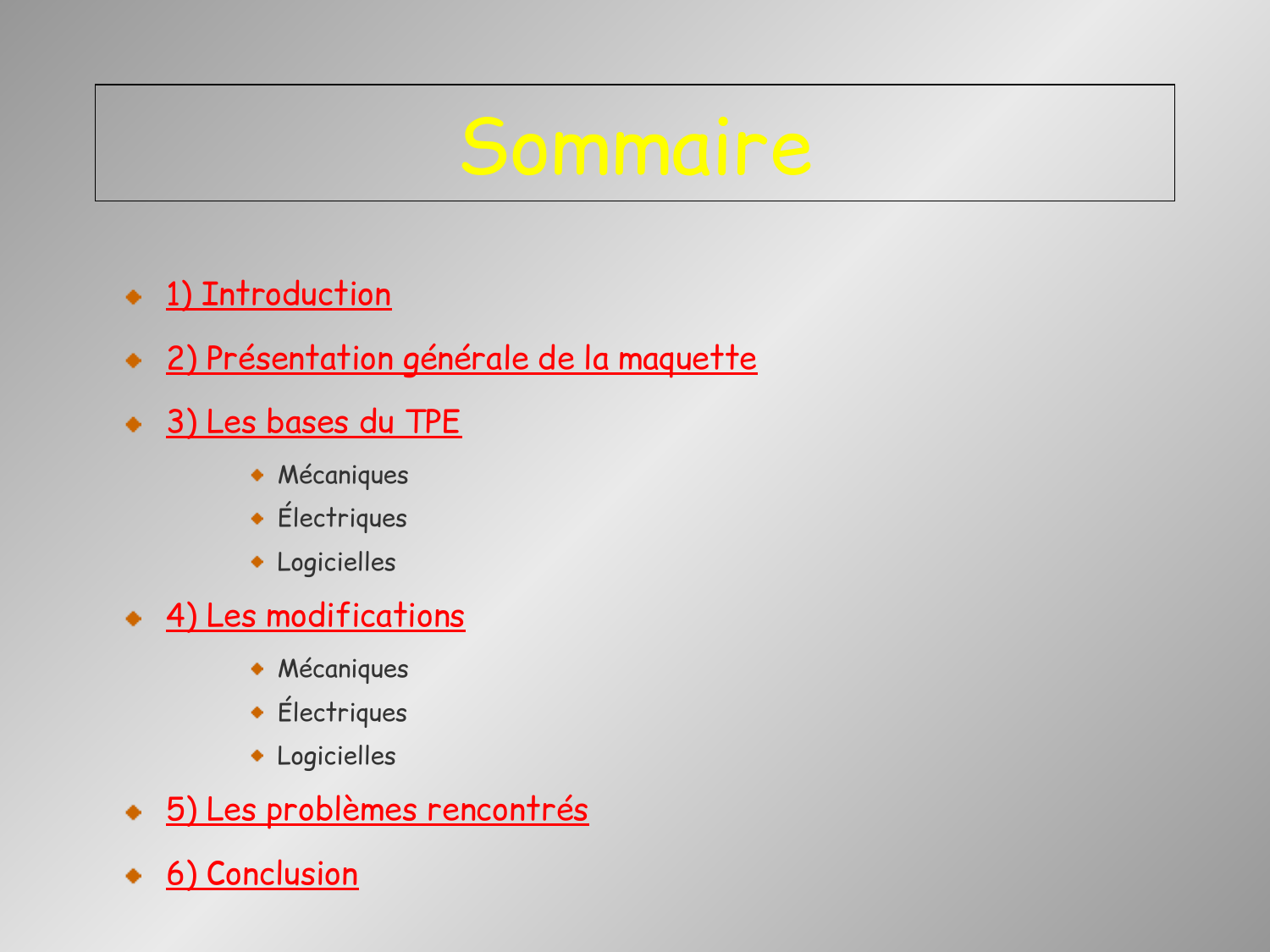

# Sommaire
1) Introduction
2) Présentation générale de la maquette
3) Les bases du TPE
Mécaniques
Électriques
Logicielles
4) Les modifications
Mécaniques
Électriques
Logicielles
5) Les problèmes rencontrés
6) Conclusion